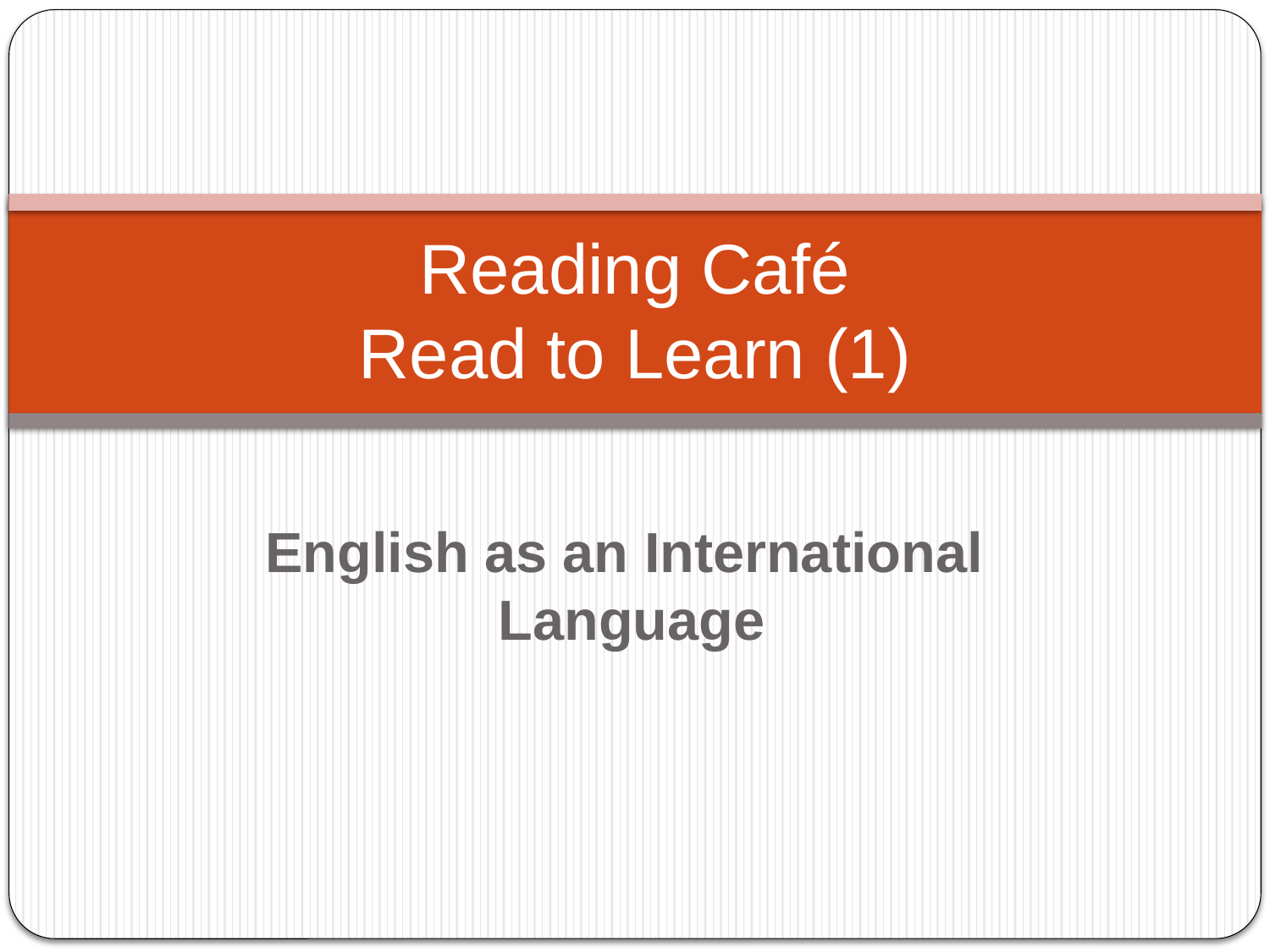

# Reading Café Read to Learn (1)

English as an International Language